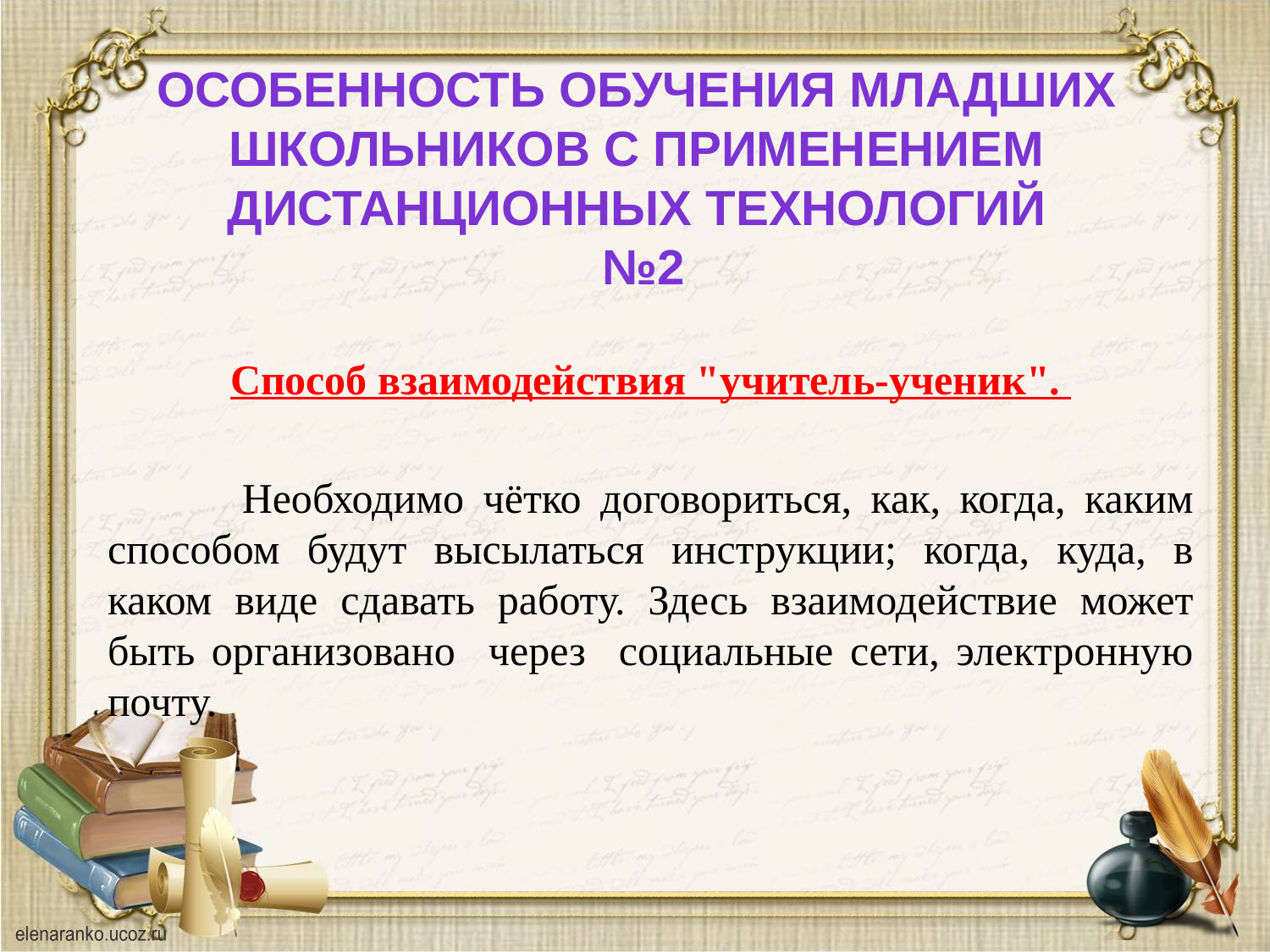

# Особенность обучения младших школьников с применением дистанционных технологий №2
Способ взаимодействия "учитель-ученик".

       Необходимо чётко договориться, как, когда, каким способом будут высылаться инструкции; когда, куда, в каком виде сдавать работу. Здесь взаимодействие может быть организовано  через  социальные сети, электронную почту.